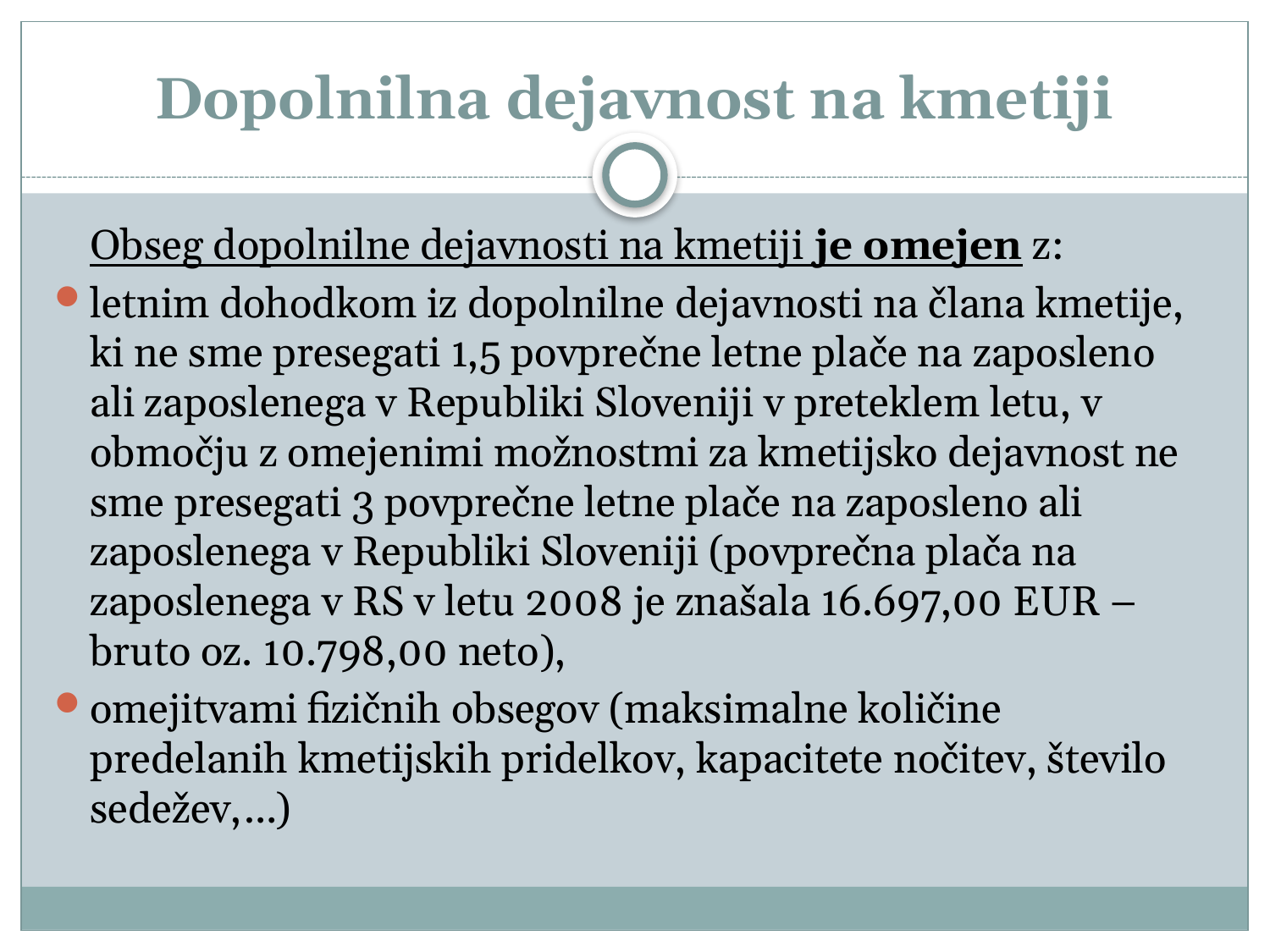

# Dopolnilna dejavnost na kmetiji
	Obseg dopolnilne dejavnosti na kmetiji je omejen z:
letnim dohodkom iz dopolnilne dejavnosti na člana kmetije, ki ne sme presegati 1,5 povprečne letne plače na zaposleno ali zaposlenega v Republiki Sloveniji v preteklem letu, v območju z omejenimi možnostmi za kmetijsko dejavnost ne sme presegati 3 povprečne letne plače na zaposleno ali zaposlenega v Republiki Sloveniji (povprečna plača na zaposlenega v RS v letu 2008 je znašala 16.697,00 EUR – bruto oz. 10.798,00 neto),
omejitvami fizičnih obsegov (maksimalne količine predelanih kmetijskih pridelkov, kapacitete nočitev, število sedežev,…)